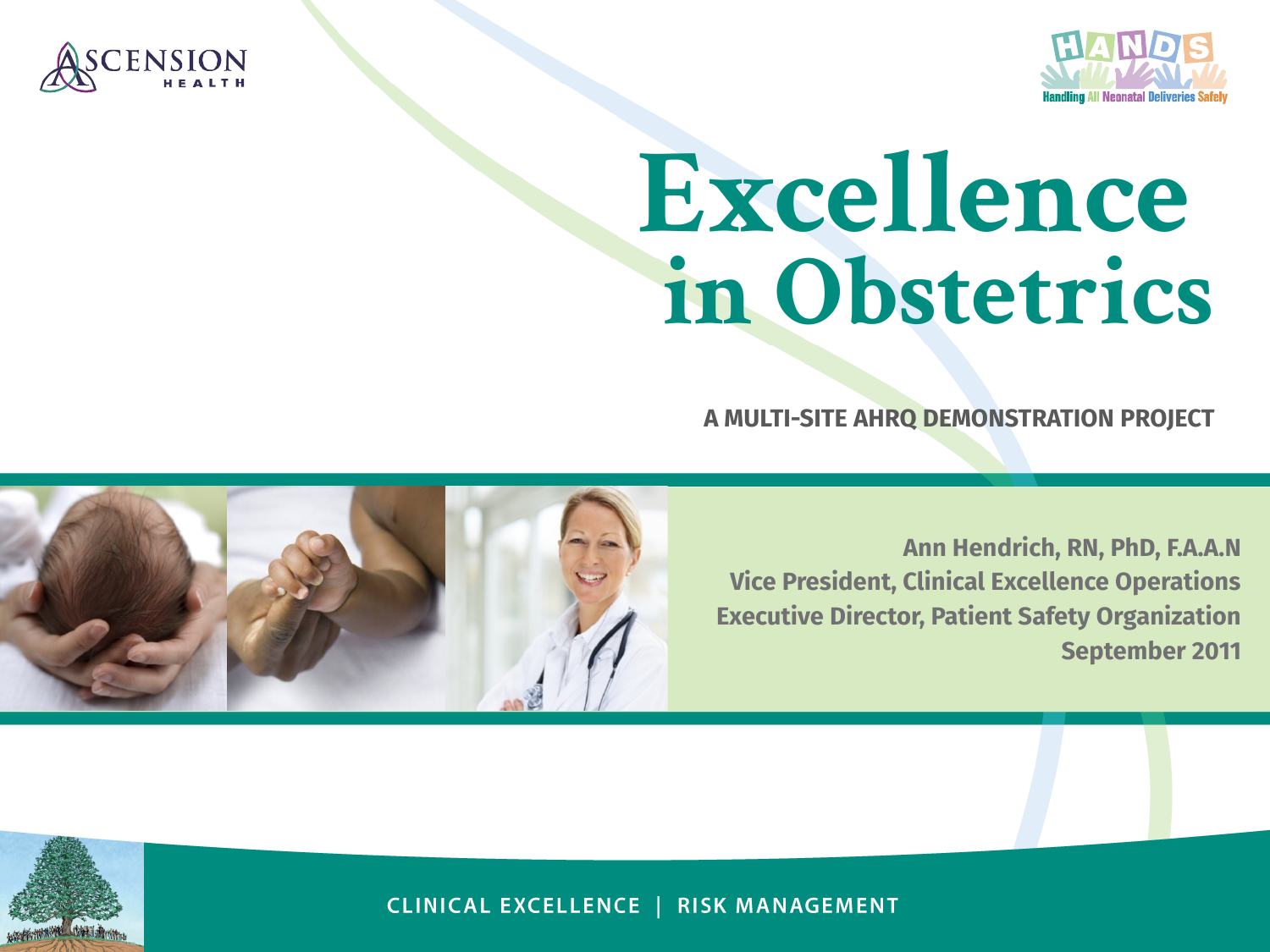

# Excellence in Obstetrics A Multi-Site AHRQ Demonstration Project
Ann Hendrich, RN, PhD, F.A.A.N
Vice President, Clinical Excellence Operations
 Executive Director, Patient Safety Organization
September 2011